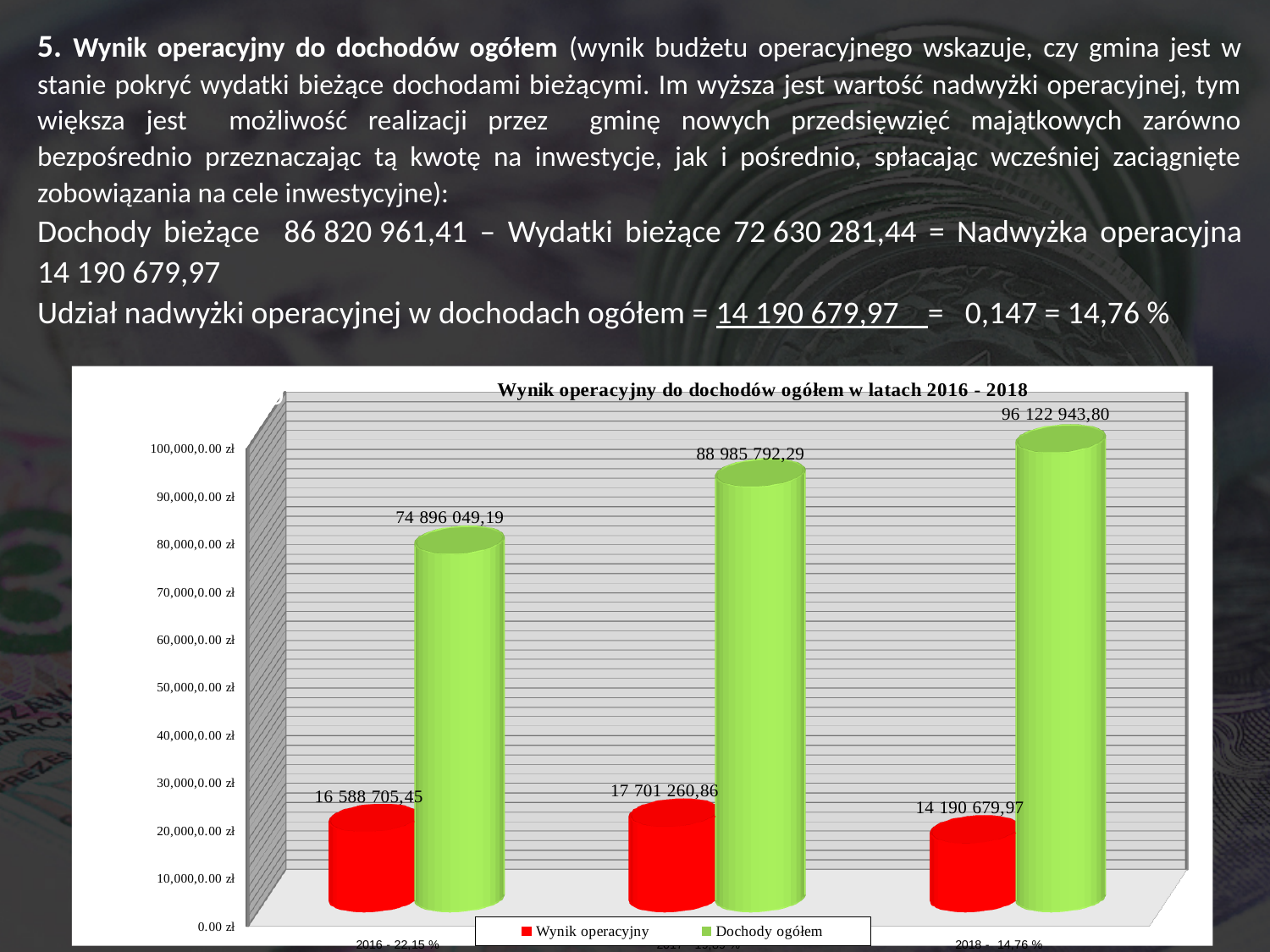

5. Wynik operacyjny do dochodów ogółem (wynik budżetu operacyjnego wskazuje, czy gmina jest w stanie pokryć wydatki bieżące dochodami bieżącymi. Im wyższa jest wartość nadwyżki operacyjnej, tym większa jest  możliwość realizacji przez  gminę nowych przedsięwzięć majątkowych zarówno bezpośrednio przeznaczając tą kwotę na inwestycje, jak i pośrednio, spłacając wcześniej zaciągnięte zobowiązania na cele inwestycyjne):
Dochody bieżące  86 820 961,41 – Wydatki bieżące 72 630 281,44 = Nadwyżka operacyjna 14 190 679,97
Udział nadwyżki operacyjnej w dochodach ogółem = 14 190 679,97    =   0,147 = 14,76 %
						                                 96 122 943,80
#

[unsupported chart]